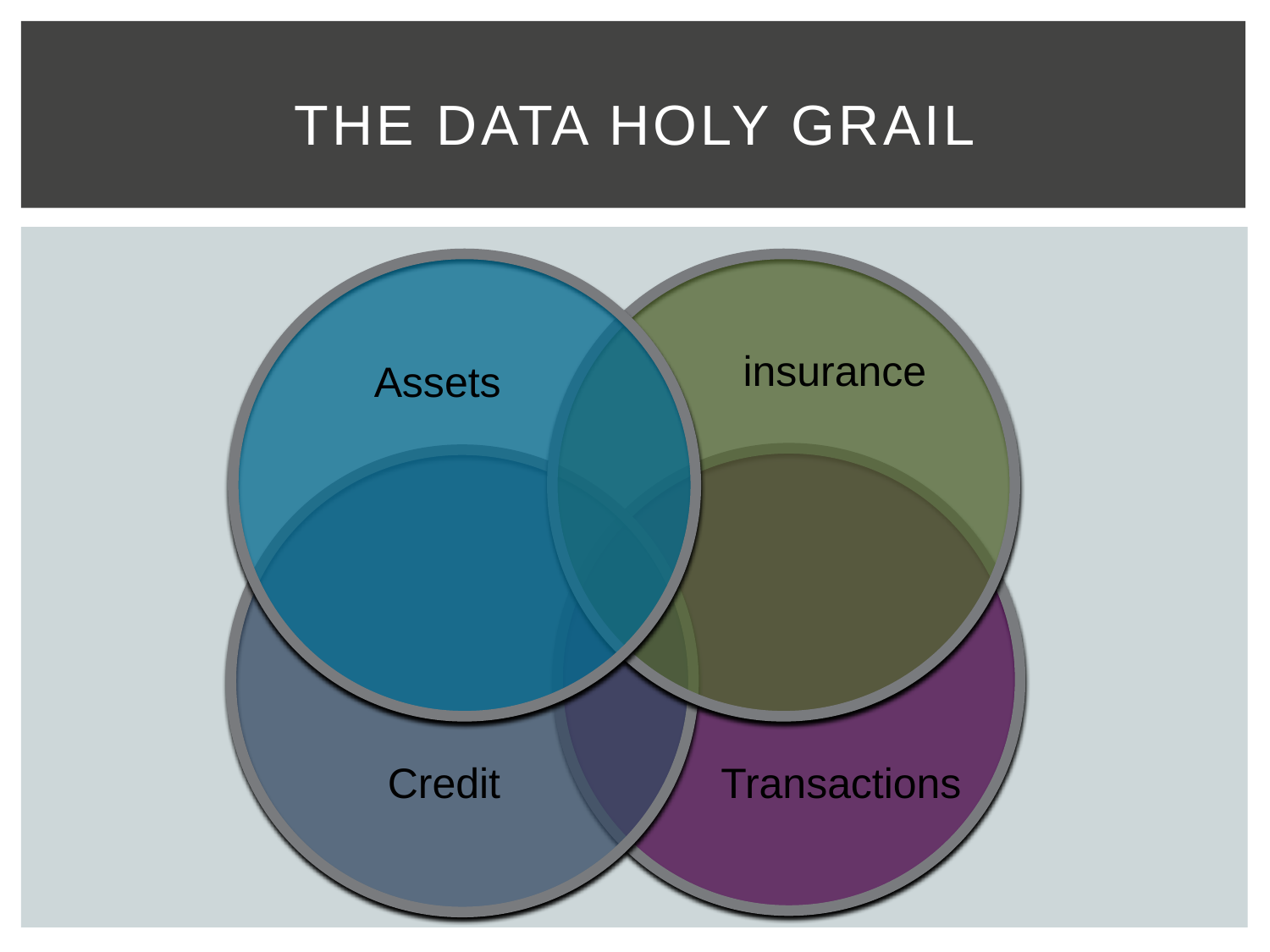

# The Data Holy Grail

insurance
Assets

Credit
Transactions